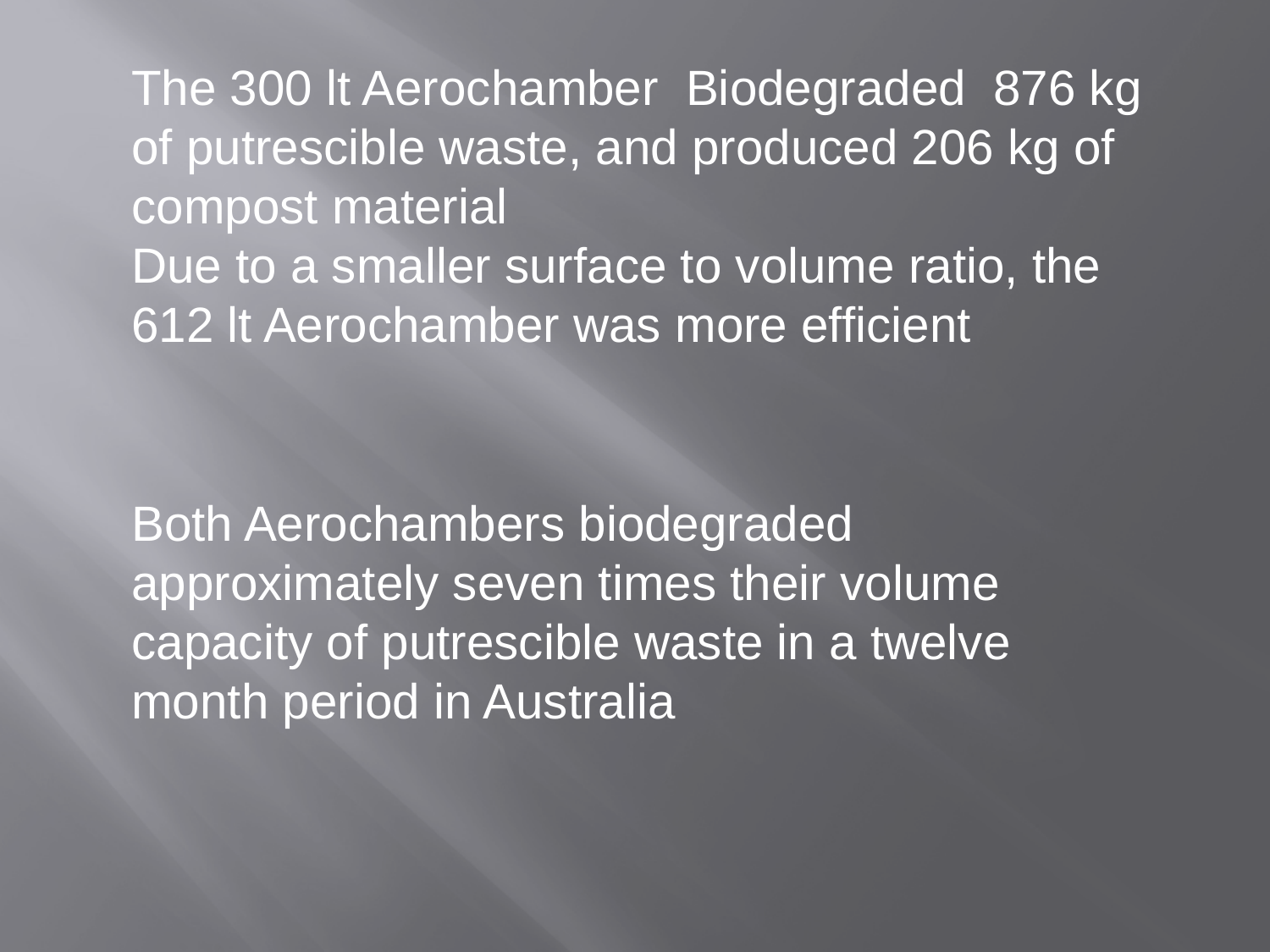

The 300 lt Aerochamber  Biodegraded  876 kg of putrescible waste, and produced 206 kg of compost material
Due to a smaller surface to volume ratio, the 612 lt Aerochamber was more efficient

Both Aerochambers biodegraded approximately seven times their volume capacity of putrescible waste in a twelve month period in Australia